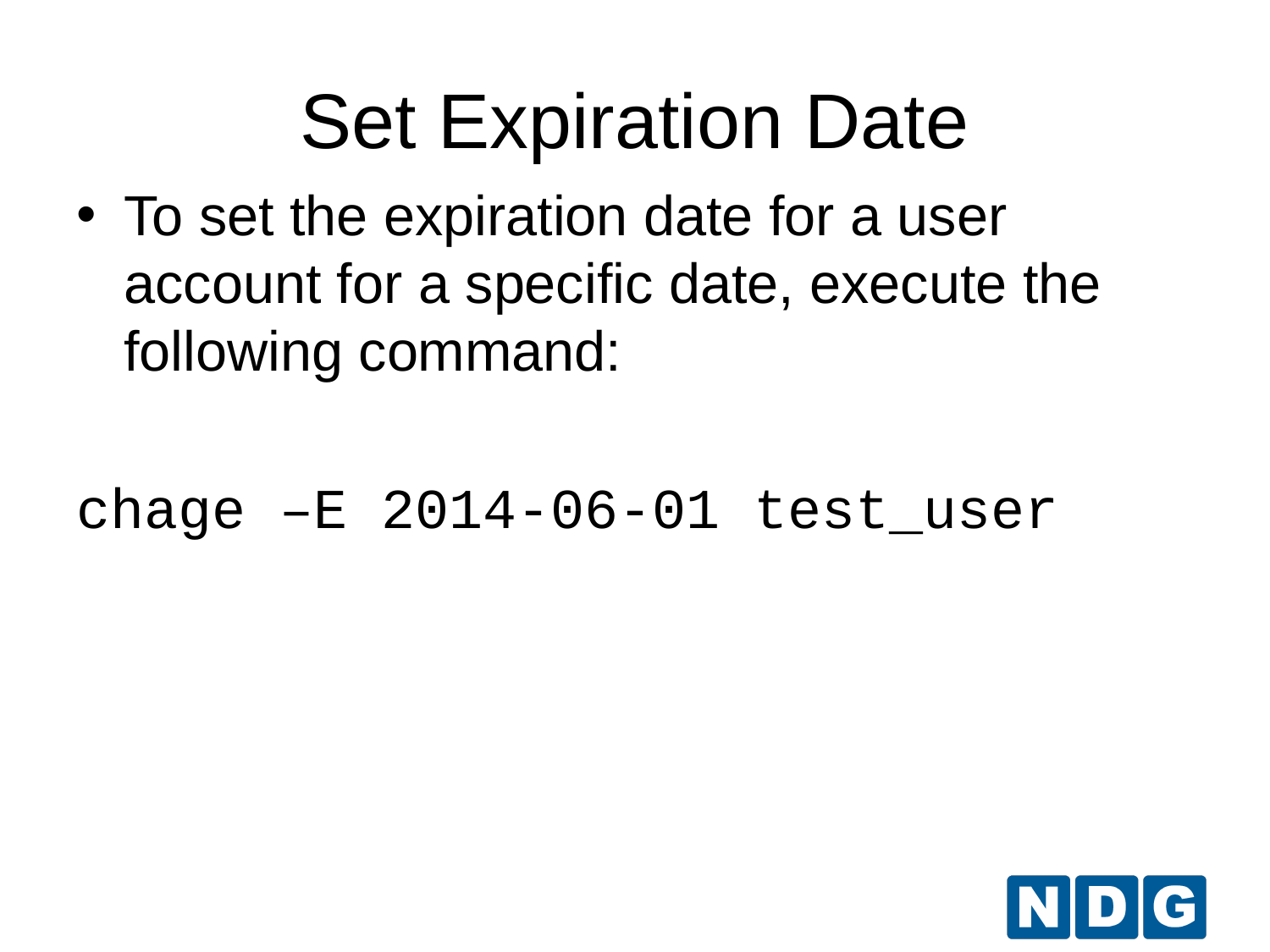

Set Expiration Date
To set the expiration date for a user account for a specific date, execute the following command:

chage –E 2014-06-01 test_user